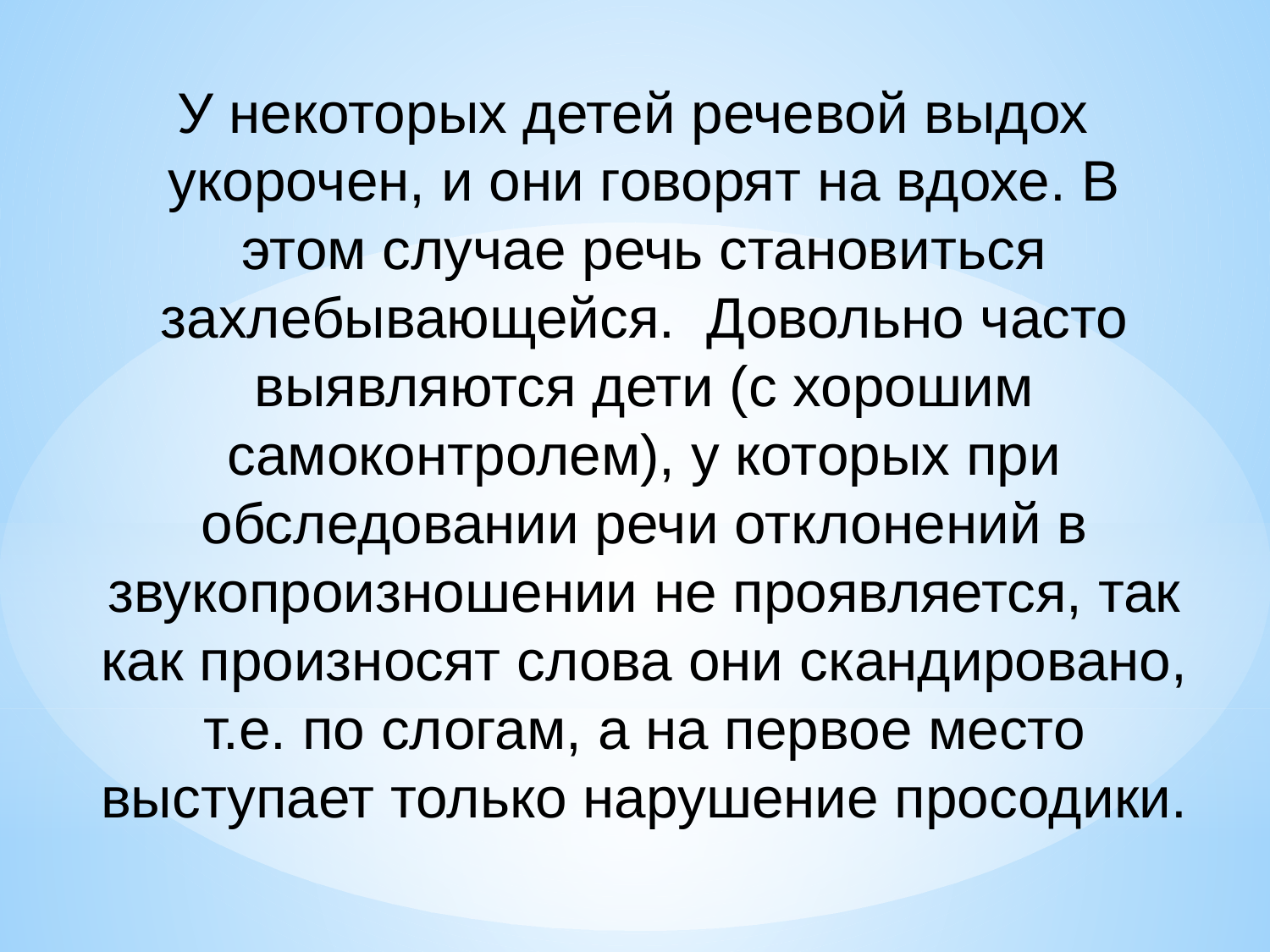

У некоторых детей речевой выдох укорочен, и они говорят на вдохе. В этом случае речь становиться захлебывающейся.  Довольно часто выявляются дети (с хорошим самоконтролем), у которых при обследовании речи отклонений в звукопроизношении не проявляется, так как произносят слова они скандировано, т.е. по слогам, а на первое место выступает только нарушение просодики.

#